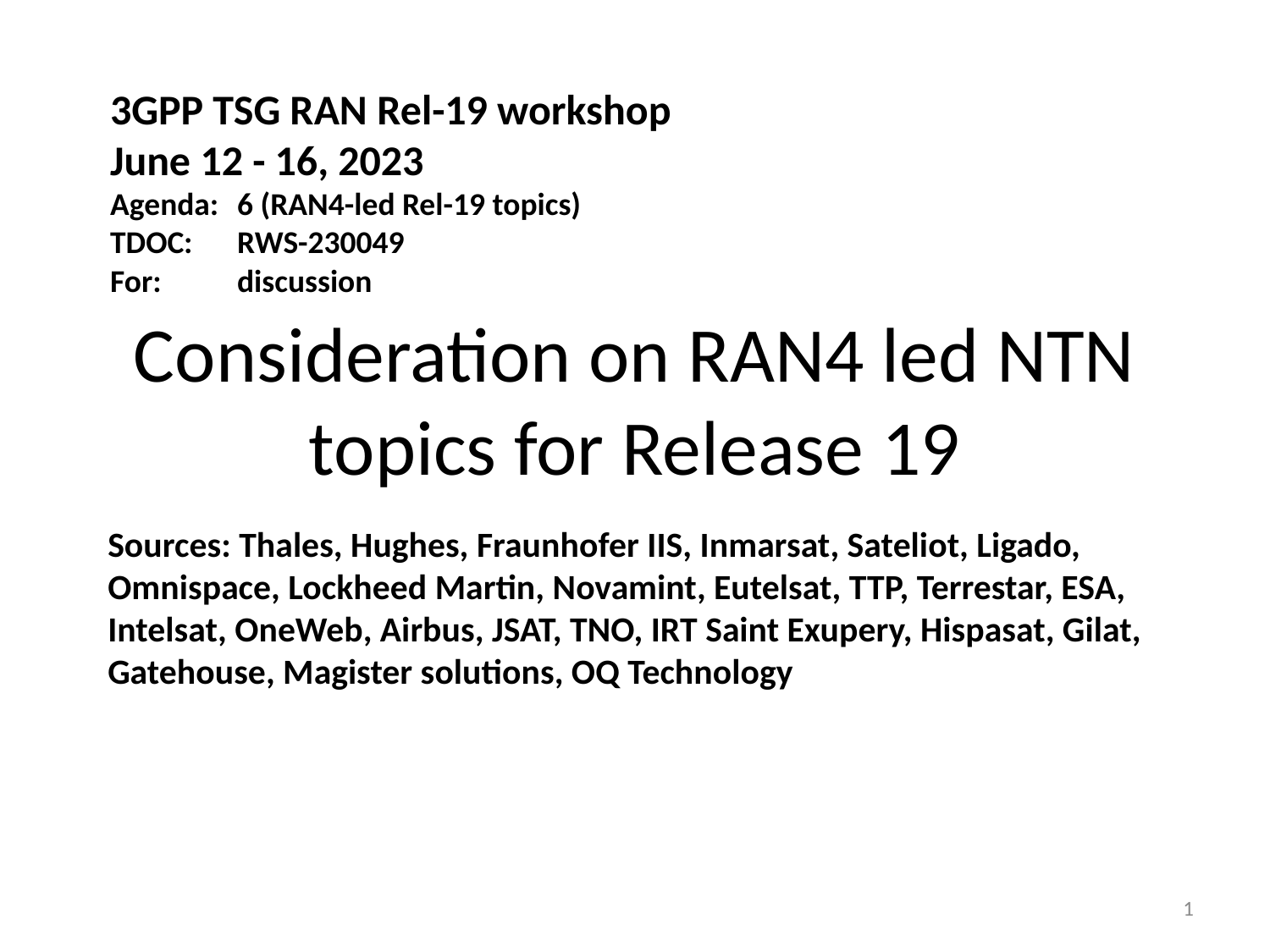

3GPP TSG RAN Rel-19 workshop
June 12 - 16, 2023
Agenda:	6 (RAN4-led Rel-19 topics)
TDOC:	RWS-230049
For:	discussion
# Consideration on RAN4 led NTN topics for Release 19
Sources: Thales, Hughes, Fraunhofer IIS, Inmarsat, Sateliot, Ligado, Omnispace, Lockheed Martin, Novamint, Eutelsat, TTP, Terrestar, ESA, Intelsat, OneWeb, Airbus, JSAT, TNO, IRT Saint Exupery, Hispasat, Gilat, Gatehouse, Magister solutions, OQ Technology
1